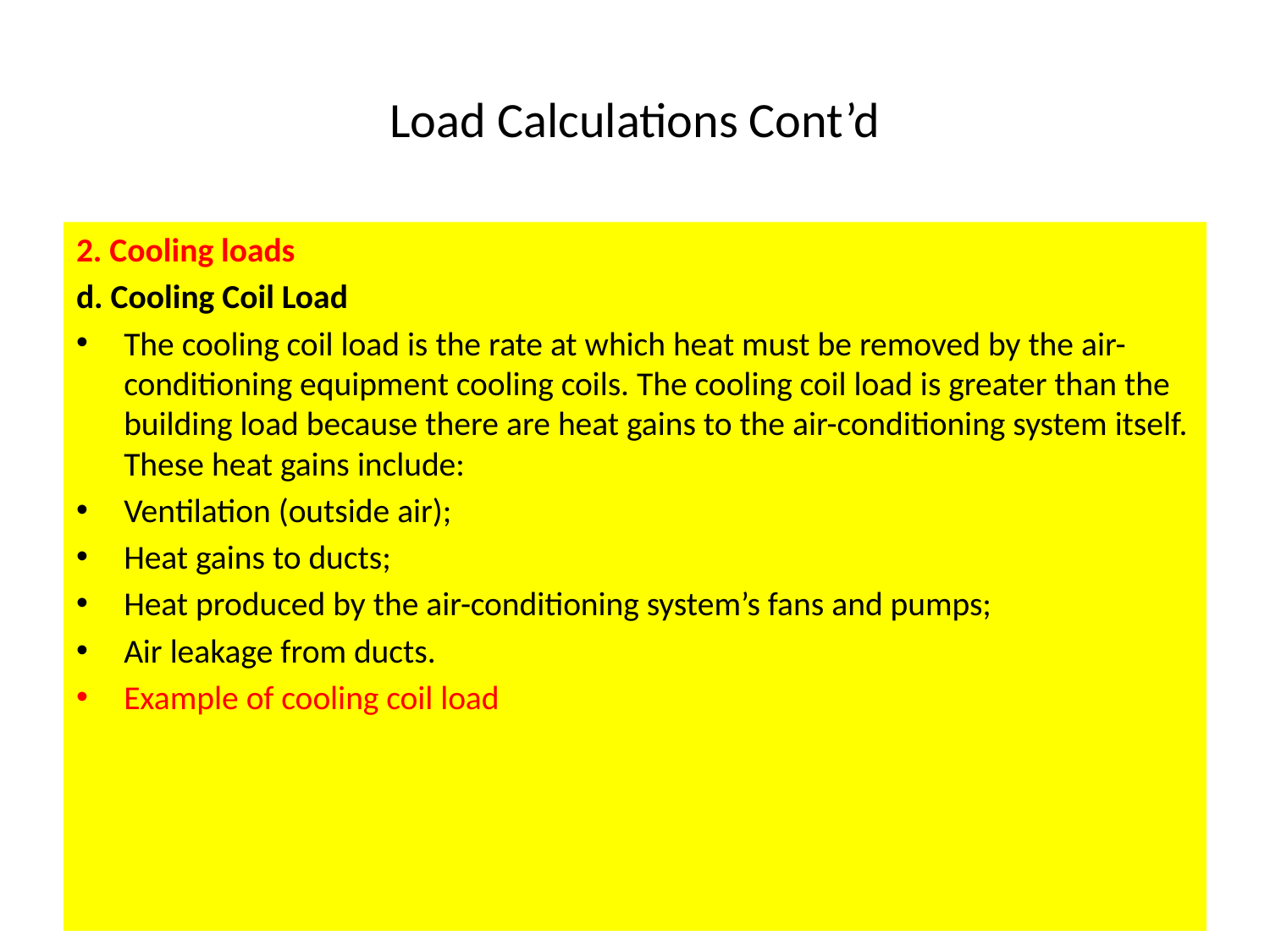

# Load Calculations Cont’d
2. Cooling loads
d. Cooling Coil Load
The cooling coil load is the rate at which heat must be removed by the air-conditioning equipment cooling coils. The cooling coil load is greater than the building load because there are heat gains to the air-conditioning system itself. These heat gains include:
Ventilation (outside air);
Heat gains to ducts;
Heat produced by the air-conditioning system’s fans and pumps;
Air leakage from ducts.
Example of cooling coil load